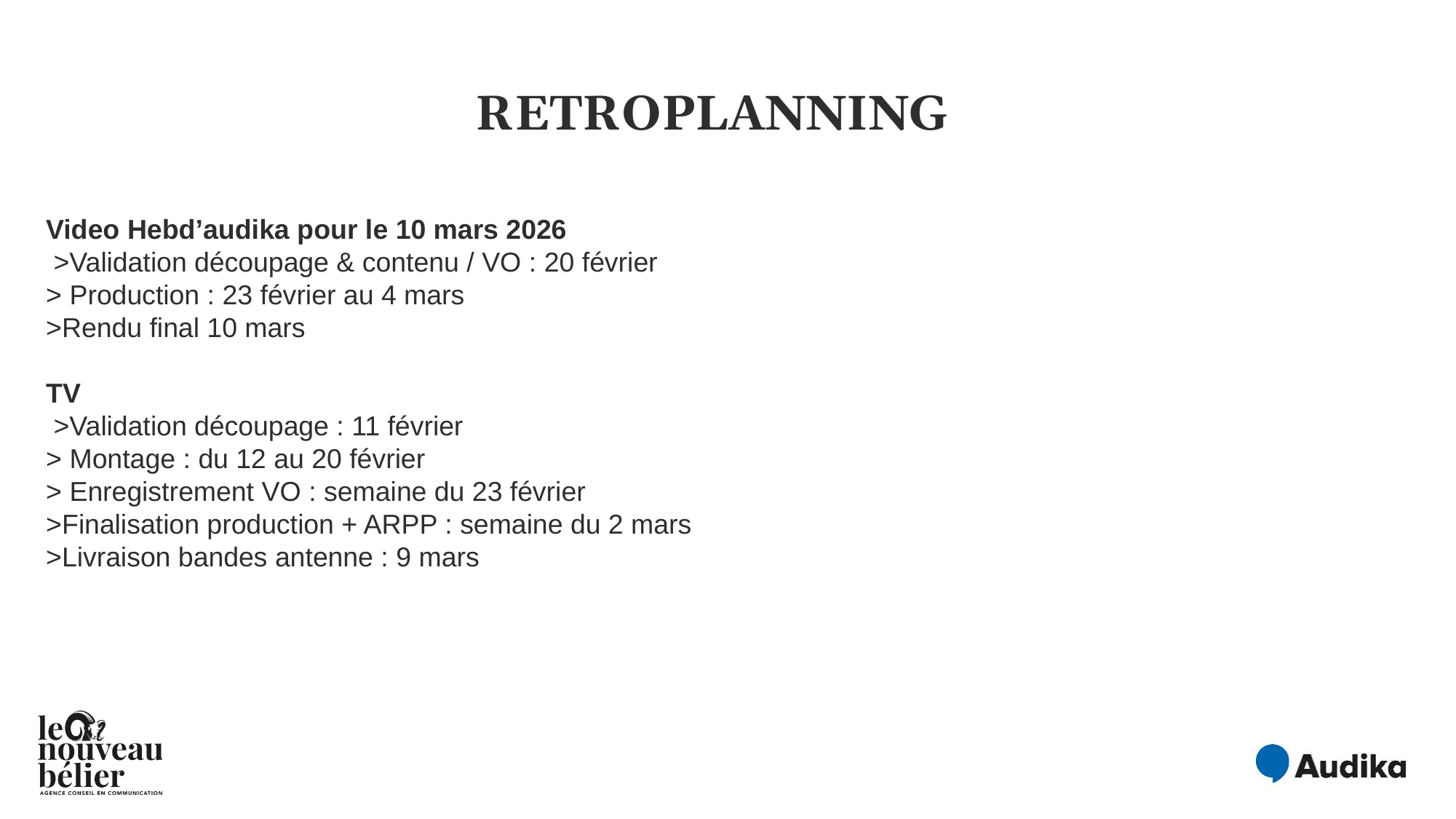

RETROPLANNING
Video Hebd’audika pour le 10 mars 2026
 >Validation découpage & contenu / VO : 20 février
> Production : 23 février au 4 mars
>Rendu final 10 mars

TV
 >Validation découpage : 11 février
> Montage : du 12 au 20 février
> Enregistrement VO : semaine du 23 février
>Finalisation production + ARPP : semaine du 2 mars
>Livraison bandes antenne : 9 mars